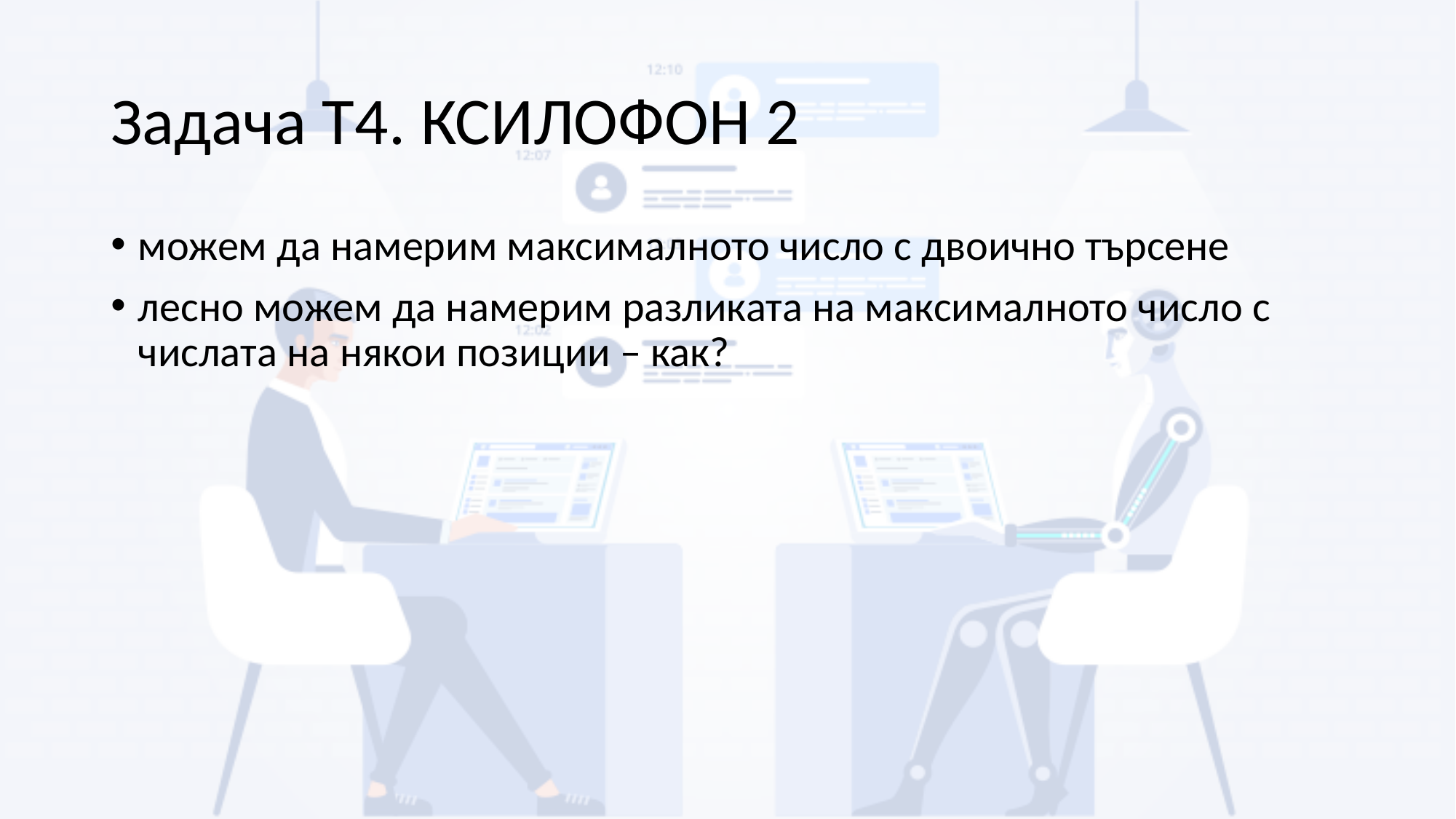

# Задача T4. КСИЛОФОН 2
можем да намерим максималното число с двоично търсене
лесно можем да намерим разликата на максималното число с числата на някои позиции – как?